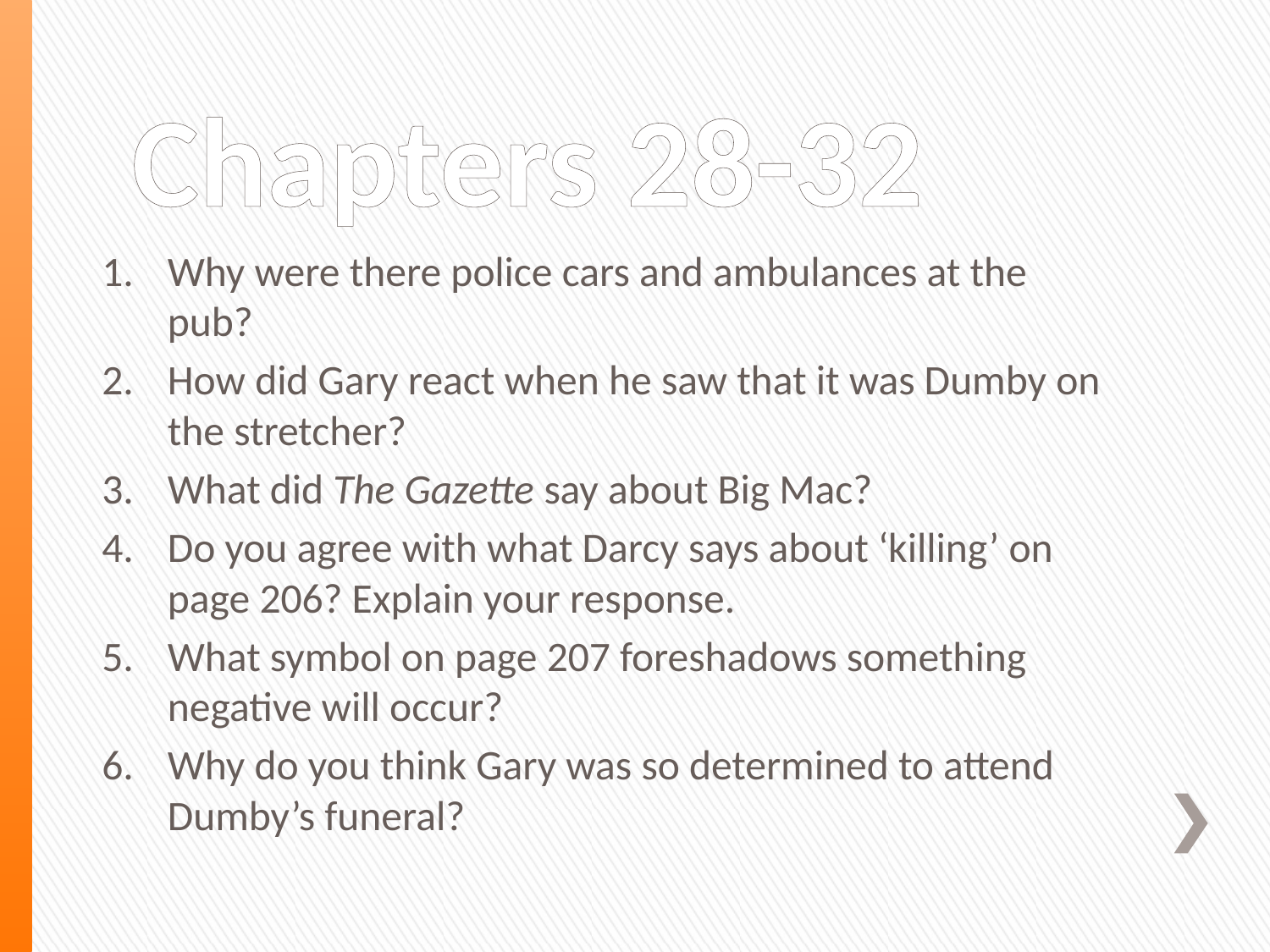

# Chapters 28-32
Why were there police cars and ambulances at the pub?
How did Gary react when he saw that it was Dumby on the stretcher?
What did The Gazette say about Big Mac?
Do you agree with what Darcy says about ‘killing’ on page 206? Explain your response.
What symbol on page 207 foreshadows something negative will occur?
Why do you think Gary was so determined to attend Dumby’s funeral?